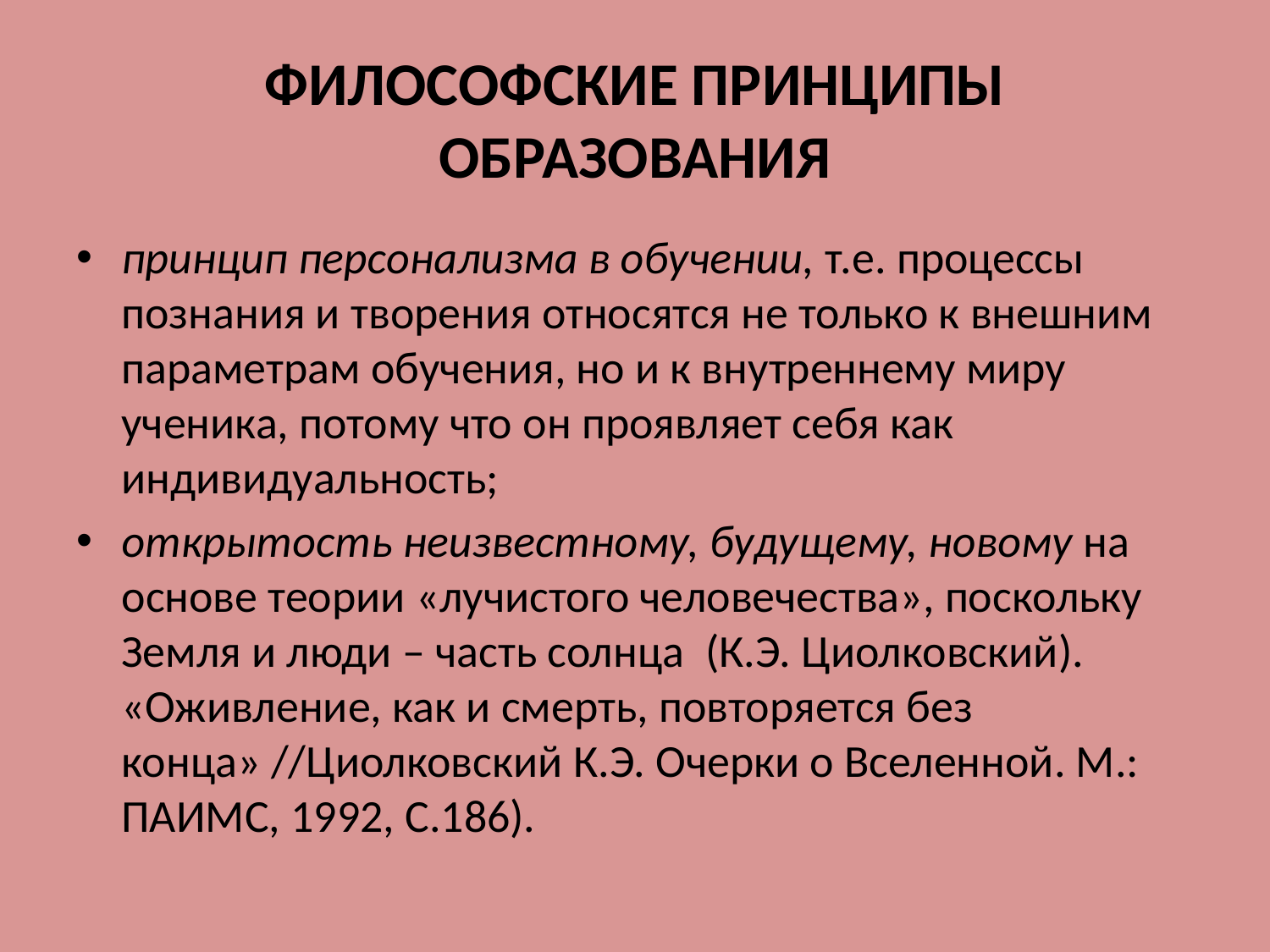

# ФИЛОСОФСКИЕ ПРИНЦИПЫ ОБРАЗОВАНИЯ
принцип персонализма в обучении, т.е. процессы познания и творения относятся не только к внешним параметрам обучения, но и к внутреннему миру ученика, потому что он проявляет себя как индивидуальность;
открытость неизвестному, будущему, новому на основе теории «лучистого человечества», поскольку  Земля и люди – часть солнца  (К.Э. Циолковский). «Оживление, как и смерть, повторяется без конца» //Циолковский К.Э. Очерки о Вселенной. М.: ПАИМС, 1992, С.186).